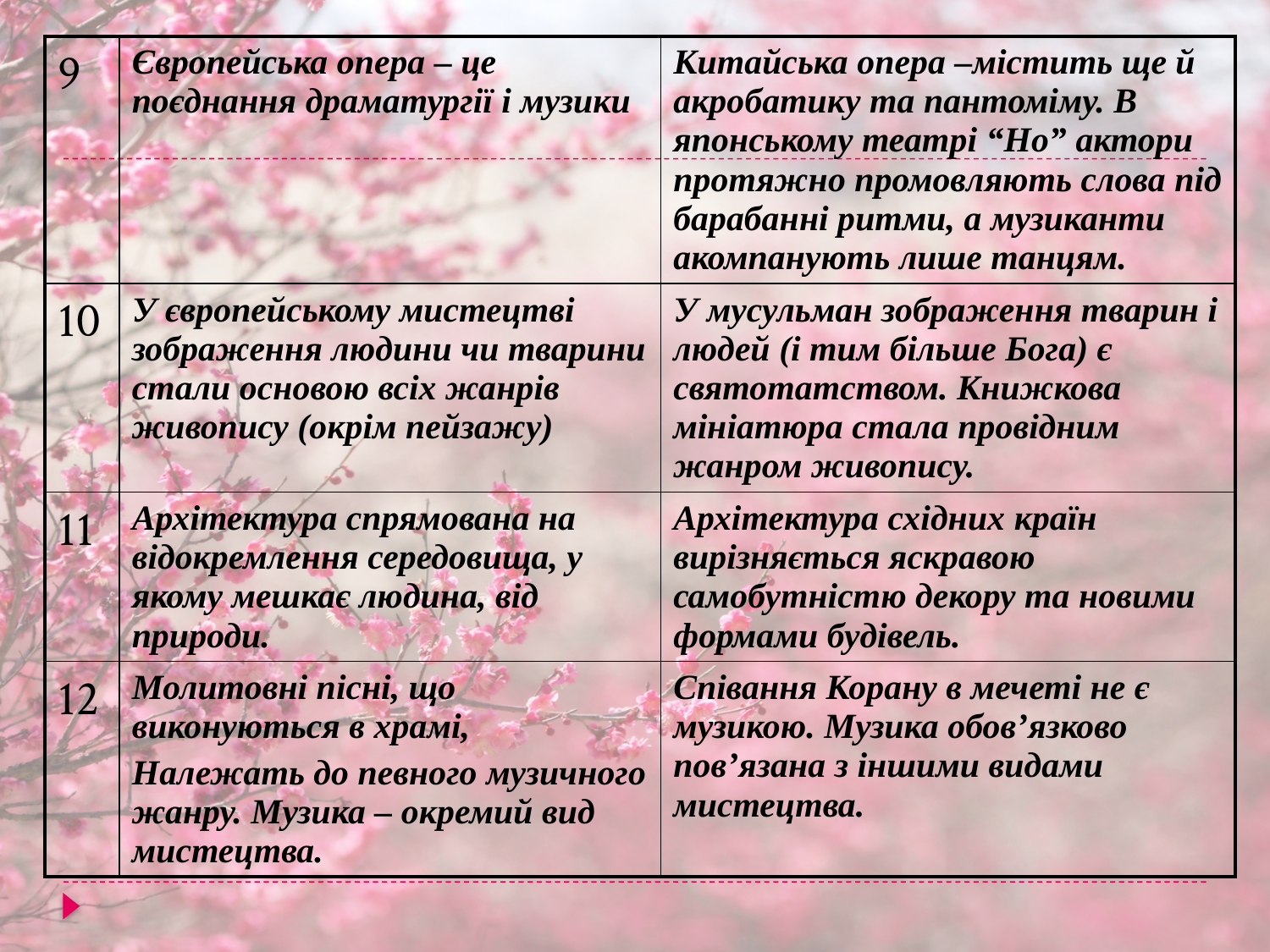

| 9 | Європейська опера – це поєднання драматургії і музики | Китайська опера –містить ще й акробатику та пантоміму. В японському театрі “Но” актори протяжно промовляють слова під барабанні ритми, а музиканти акомпанують лише танцям. |
| --- | --- | --- |
| 10 | У європейському мистецтві зображення людини чи тварини стали основою всіх жанрів живопису (окрім пейзажу) | У мусульман зображення тварин і людей (і тим більше Бога) є святотатством. Книжкова мініатюра стала провідним жанром живопису. |
| 11 | Архітектура спрямована на відокремлення середовища, у якому мешкає людина, від природи. | Архітектура східних країн вирізняється яскравою самобутністю декору та новими формами будівель. |
| 12 | Молитовні пісні, що виконуються в храмі, Належать до певного музичного жанру. Музика – окремий вид мистецтва. | Співання Корану в мечеті не є музикою. Музика обов’язково пов’язана з іншими видами мистецтва. |
#